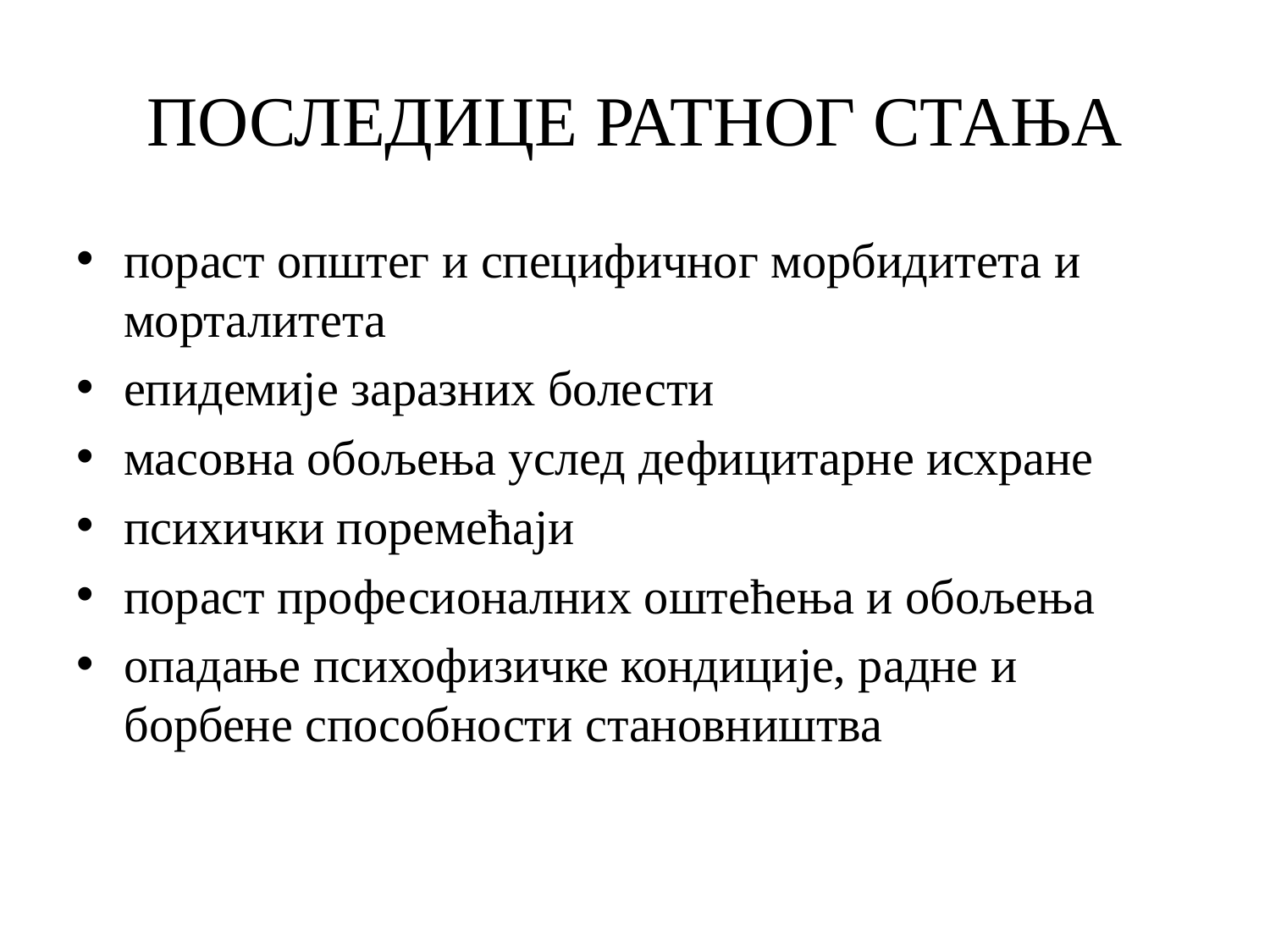

# ПОСЛЕДИЦЕ РАТНОГ СТАЊА
пораст општег и специфичног морбидитета и морталитета
епидемије заразних болести
масовна обољења услед дефицитарне исхране
психички поремећаји
пораст професионалних оштећења и обољења
опадање психофизичке кондиције, радне и борбене способности становништва